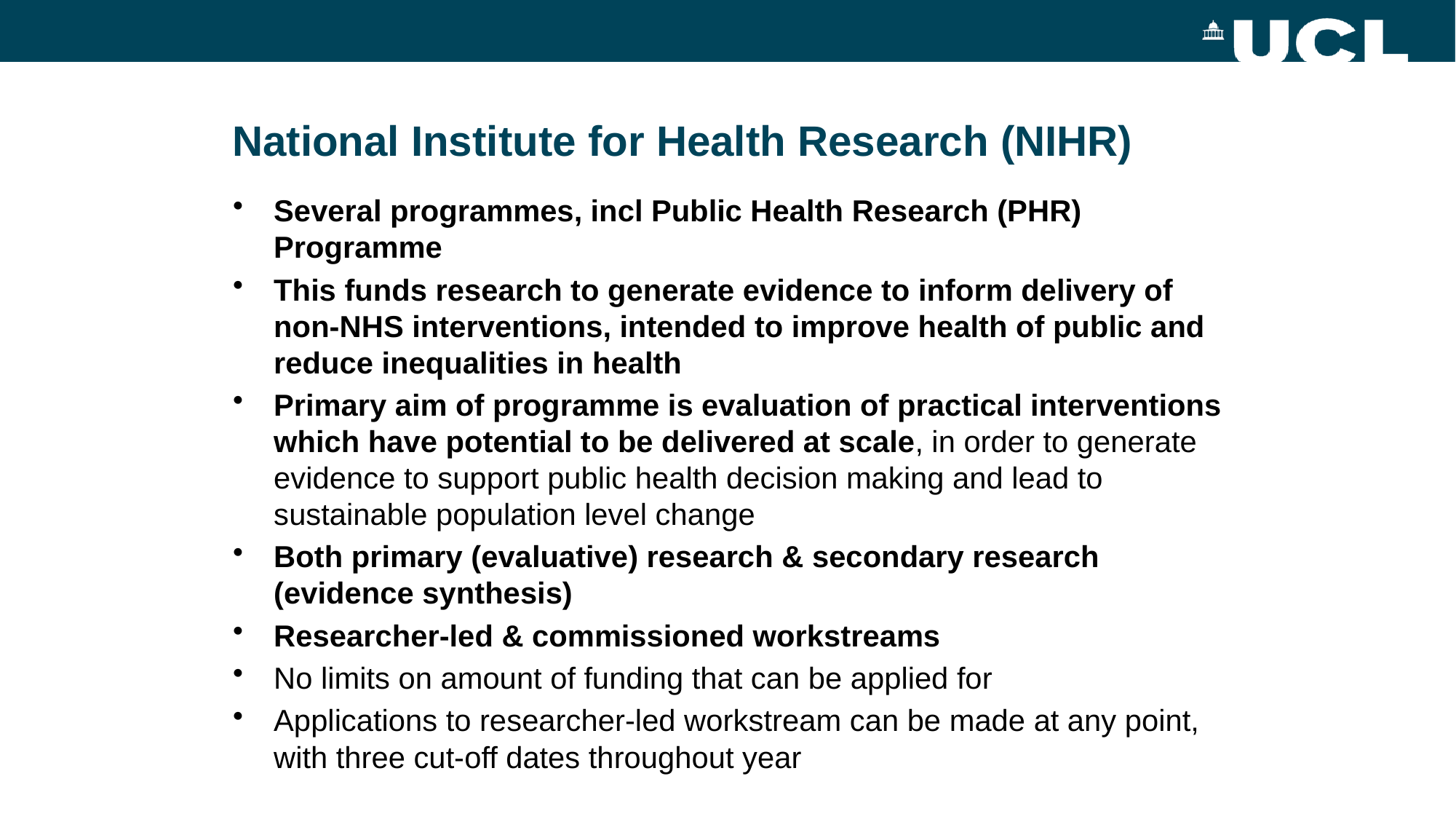

# National Institute for Health Research (NIHR)
Several programmes, incl Public Health Research (PHR) Programme
This funds research to generate evidence to inform delivery of non-NHS interventions, intended to improve health of public and reduce inequalities in health
Primary aim of programme is evaluation of practical interventions which have potential to be delivered at scale, in order to generate evidence to support public health decision making and lead to sustainable population level change
Both primary (evaluative) research & secondary research (evidence synthesis)
Researcher-led & commissioned workstreams
No limits on amount of funding that can be applied for
Applications to researcher-led workstream can be made at any point, with three cut-off dates throughout year